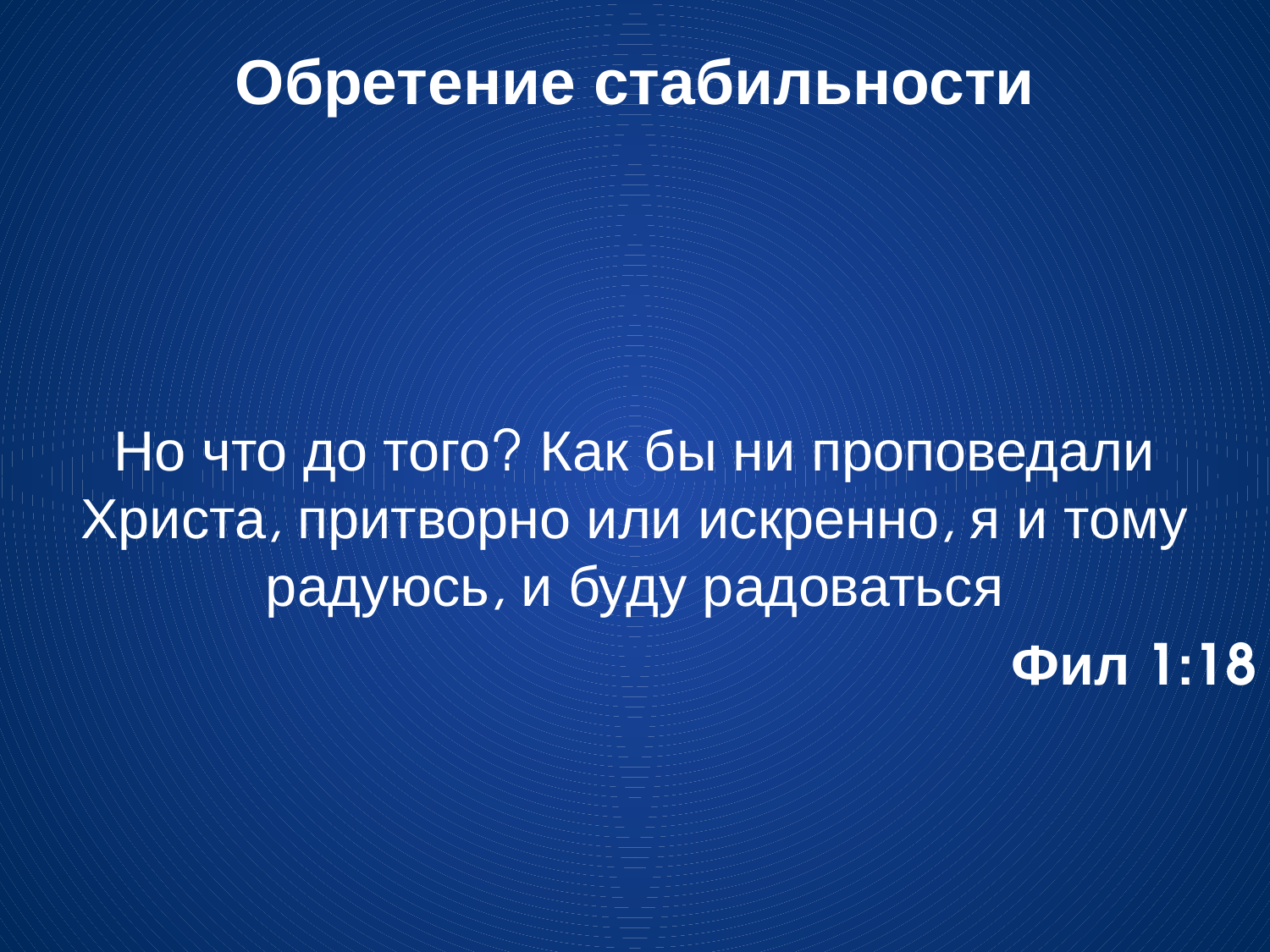

# Обретение стабильности
Но что до того? Как бы ни проповедали Христа, притворно или искренно, я и тому радуюсь, и буду радоваться
Фил 1:18